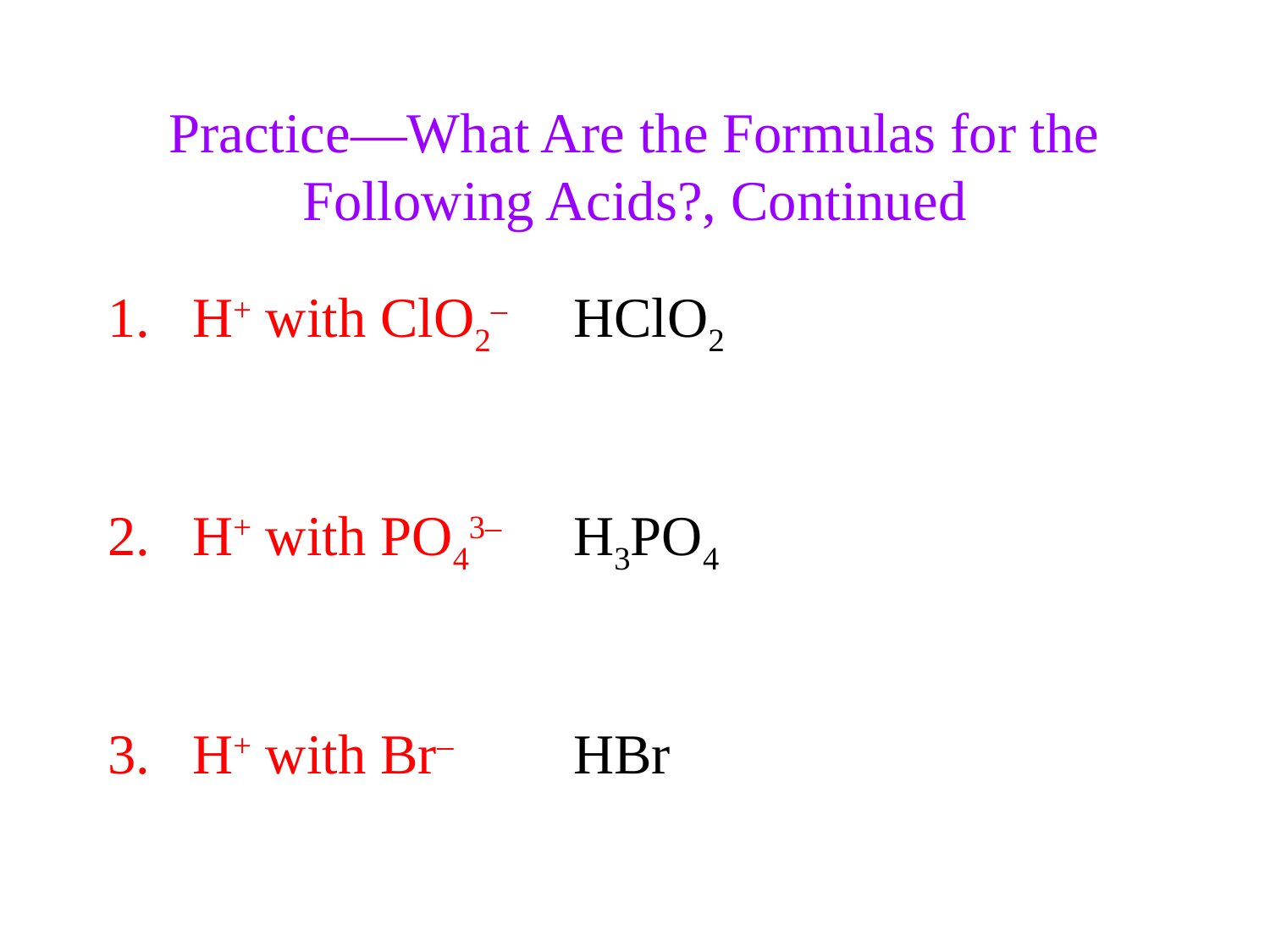

Practice—What Are the Formulas for the Following Acids?, Continued
H+ with ClO2–	HClO2
H+ with PO43–	H3PO4
H+ with Br–	HBr